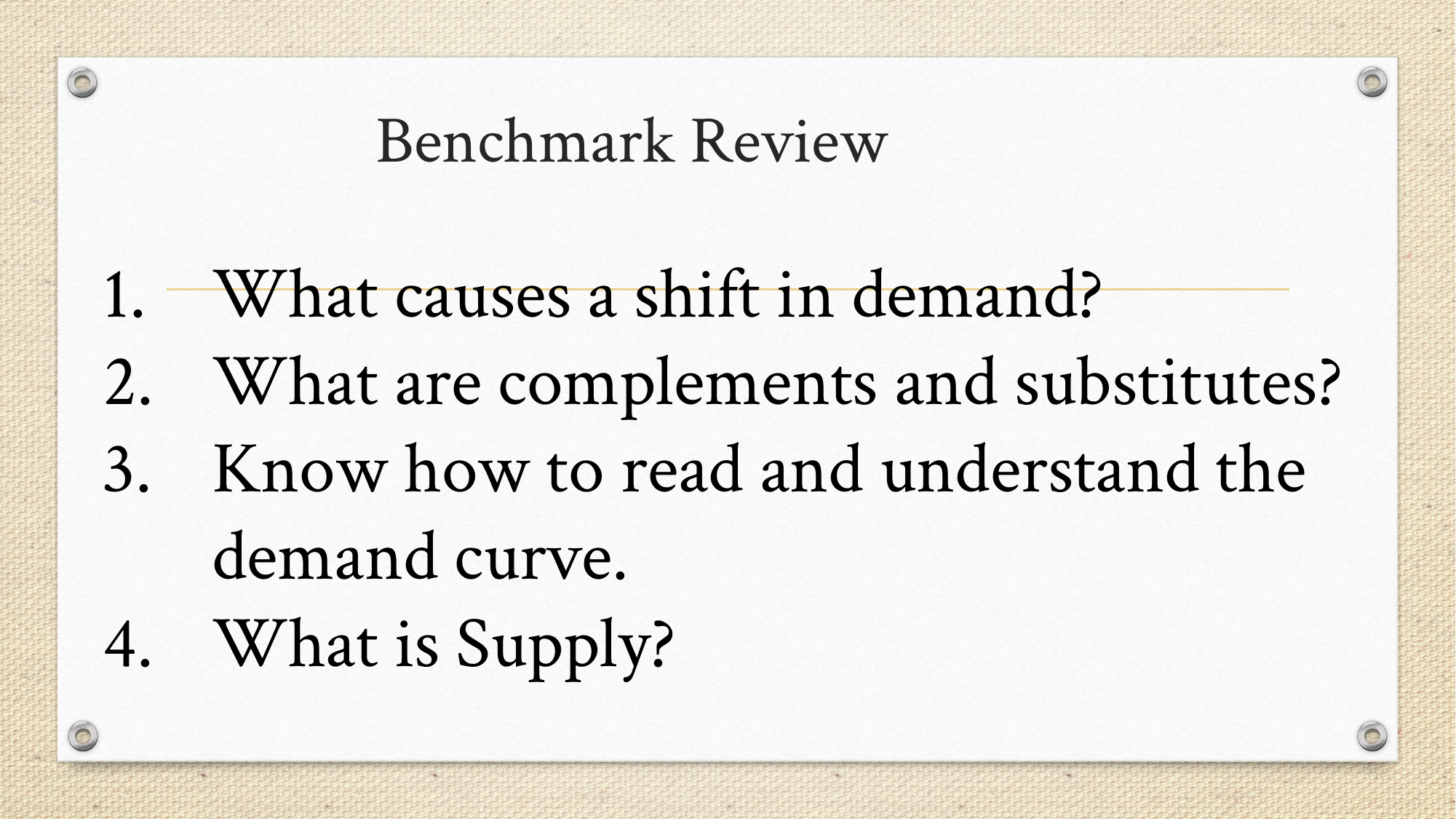

# Benchmark Review
What causes a shift in demand?
What are complements and substitutes?
Know how to read and understand the demand curve.
What is Supply?